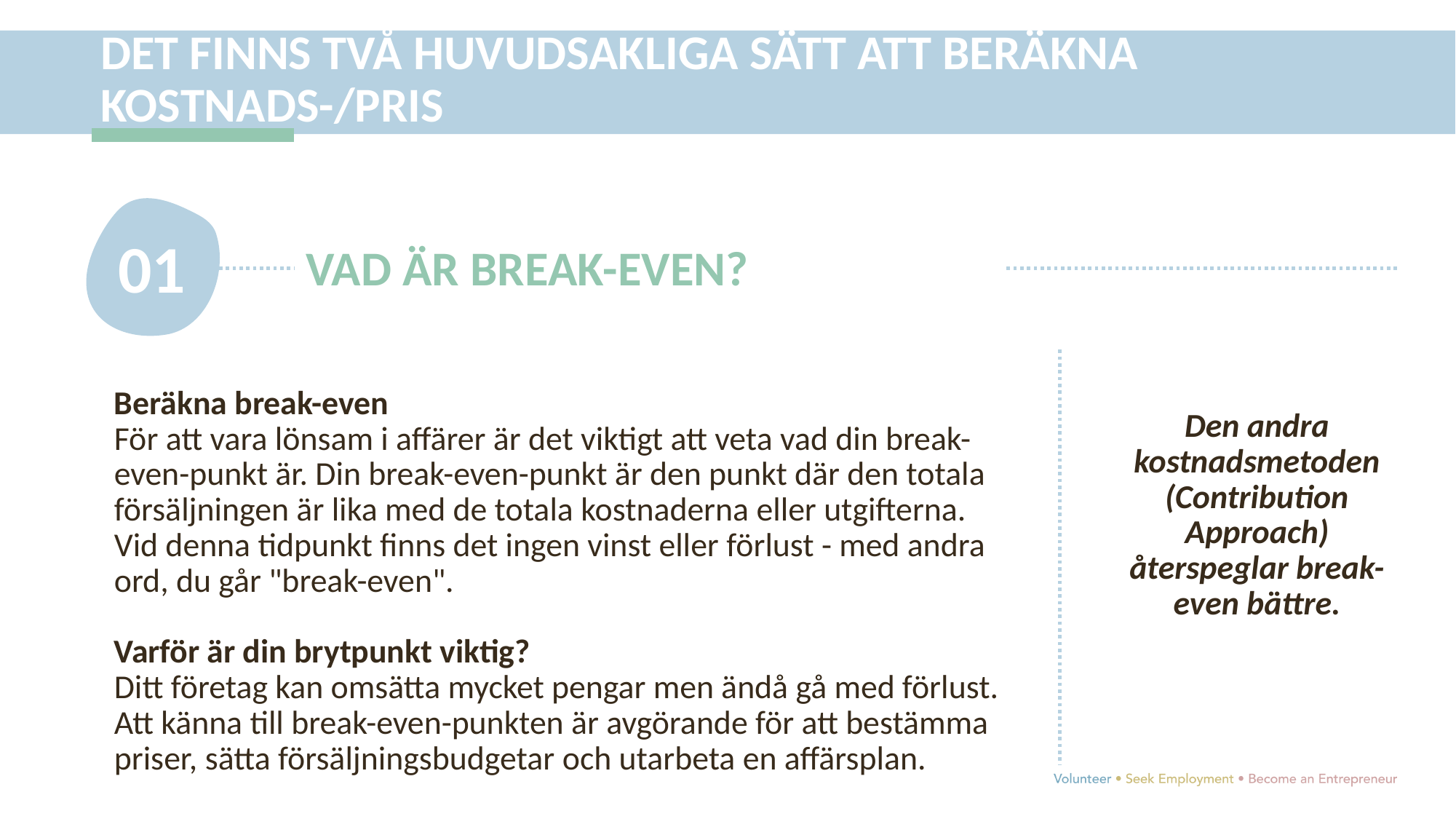

DET FINNS TVÅ HUVUDSAKLIGA SÄTT ATT BERÄKNA KOSTNADS-/PRIS

01
VAD ÄR BREAK-EVEN?
Beräkna break-even
För att vara lönsam i affärer är det viktigt att veta vad din break-even-punkt är. Din break-even-punkt är den punkt där den totala försäljningen är lika med de totala kostnaderna eller utgifterna. Vid denna tidpunkt finns det ingen vinst eller förlust - med andra ord, du går "break-even".

Varför är din brytpunkt viktig?
Ditt företag kan omsätta mycket pengar men ändå gå med förlust. Att känna till break-even-punkten är avgörande för att bestämma priser, sätta försäljningsbudgetar och utarbeta en affärsplan.

Den andra kostnadsmetoden (Contribution Approach) återspeglar break-even bättre.